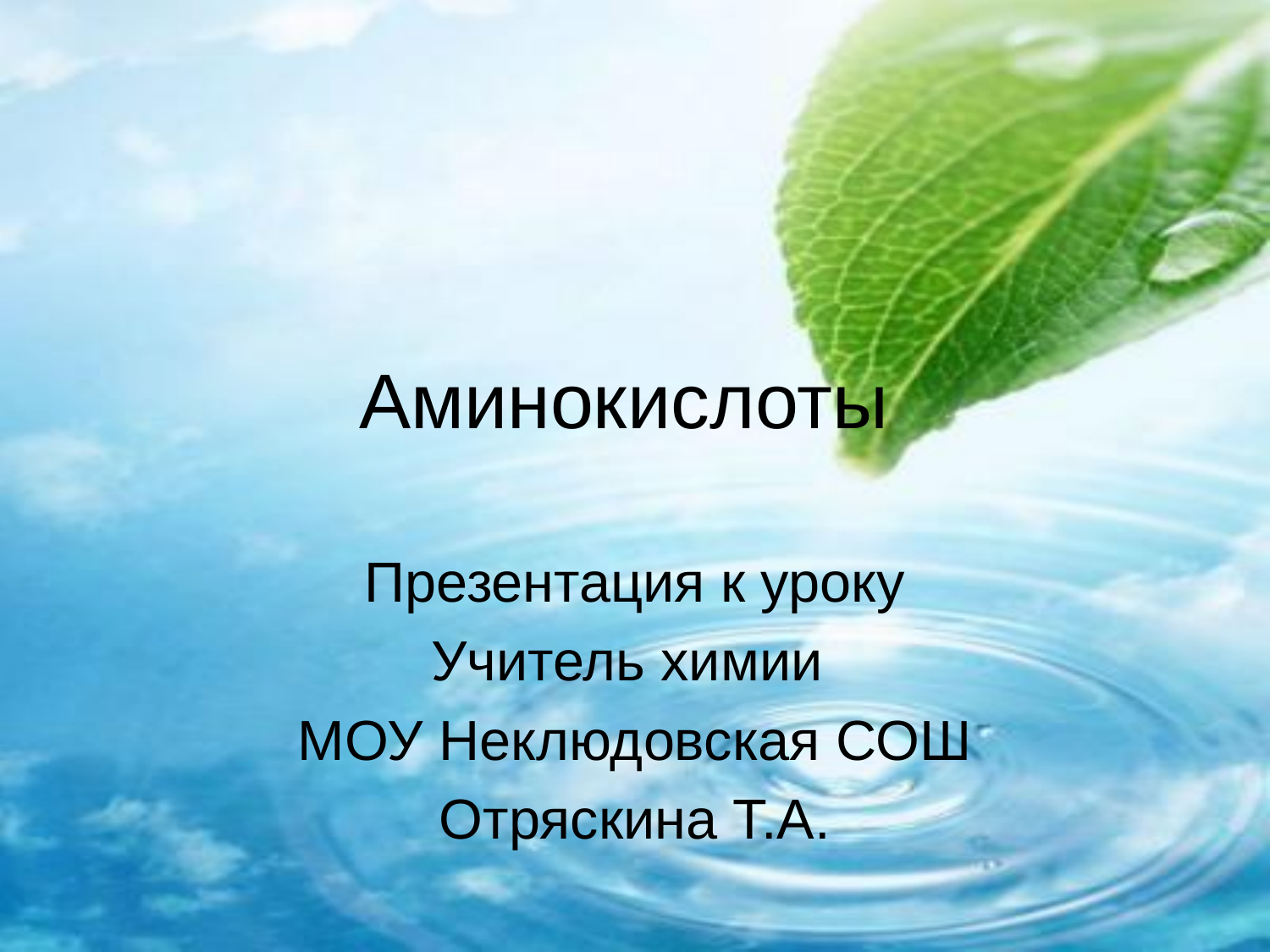

# Аминокислоты
Презентация к уроку
Учитель химии
МОУ Неклюдовская СОШ
Отряскина Т.А.